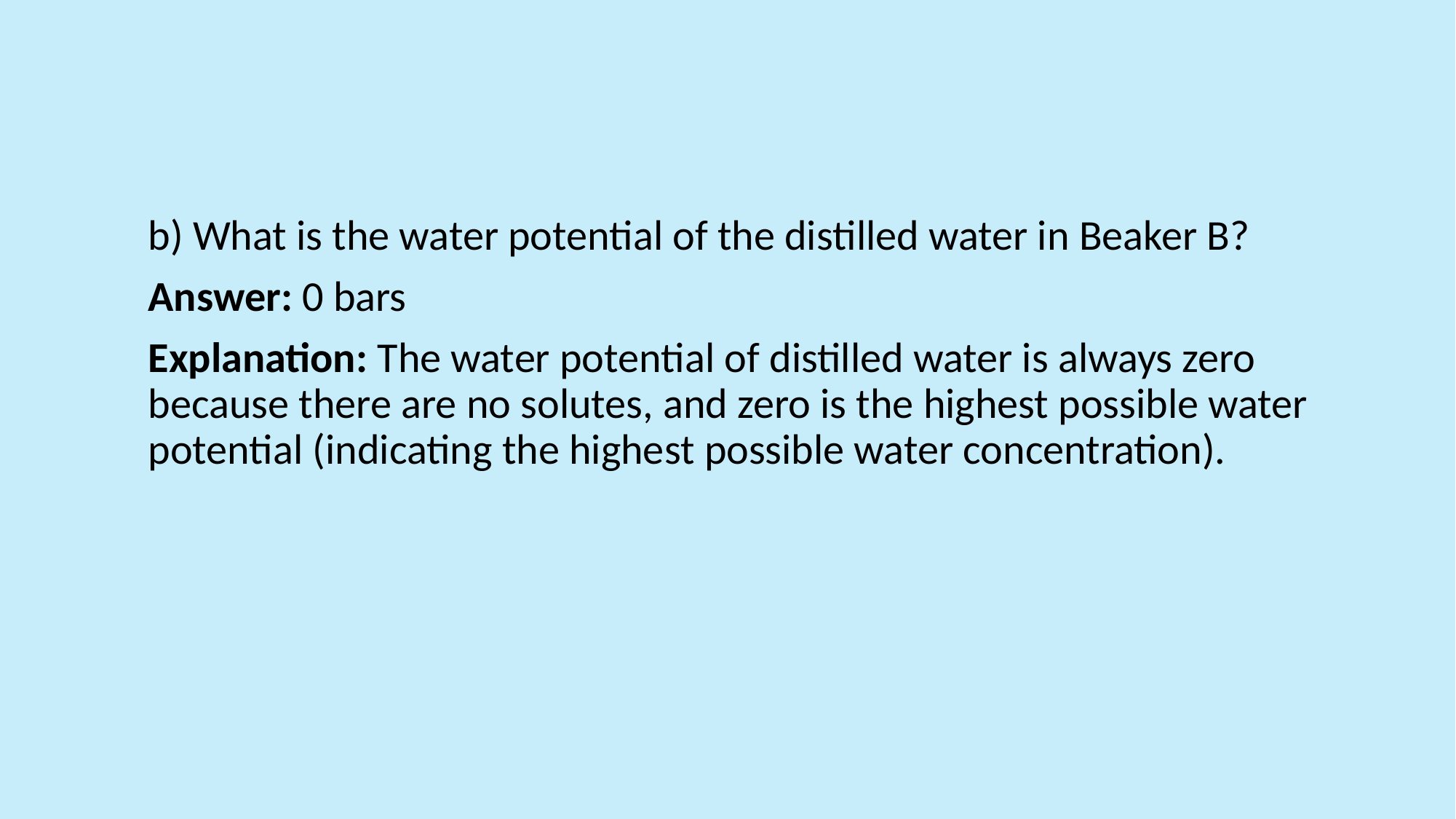

b) What is the water potential of the distilled water in Beaker B?
Answer: 0 bars
Explanation: The water potential of distilled water is always zero because there are no solutes, and zero is the highest possible water potential (indicating the highest possible water concentration).